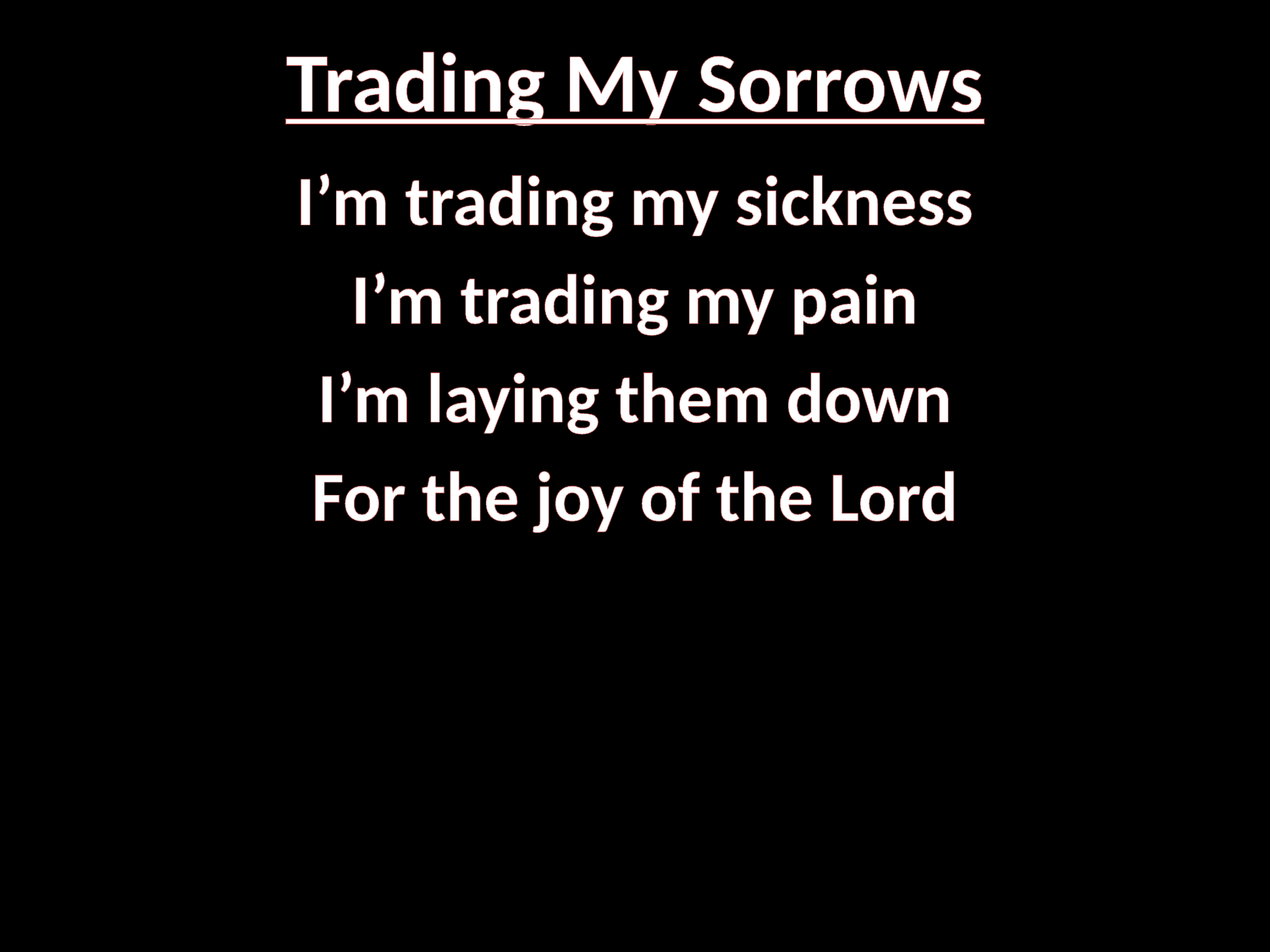

# Trading My Sorrows
I’m trading my sickness
I’m trading my pain
I’m laying them down
For the joy of the Lord